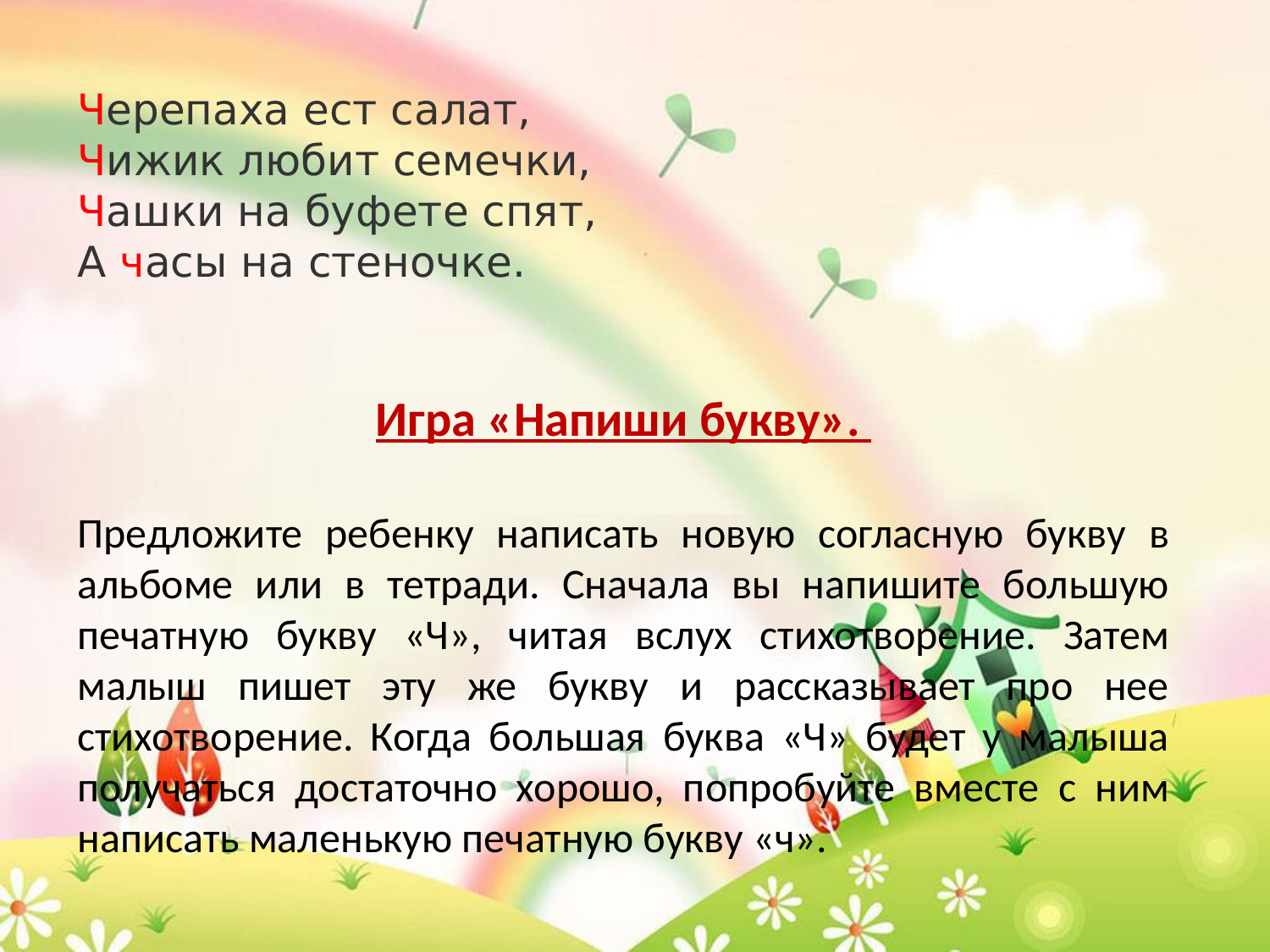

Черепаха ест салат,
Чижик любит семечки,
Чашки на буфете спят,
А часы на стеночке.

Игра «Напиши букву».

Предложите ребенку написать новую согласную букву в альбоме или в тетради. Сначала вы напишите большую печатную букву «Ч», читая вслух стихотворение. Затем малыш пишет эту же букву и рассказывает про нее стихотворение. Когда большая буква «Ч» будет у малыша получаться достаточно хорошо, попробуйте вместе с ним написать маленькую печатную букву «ч».